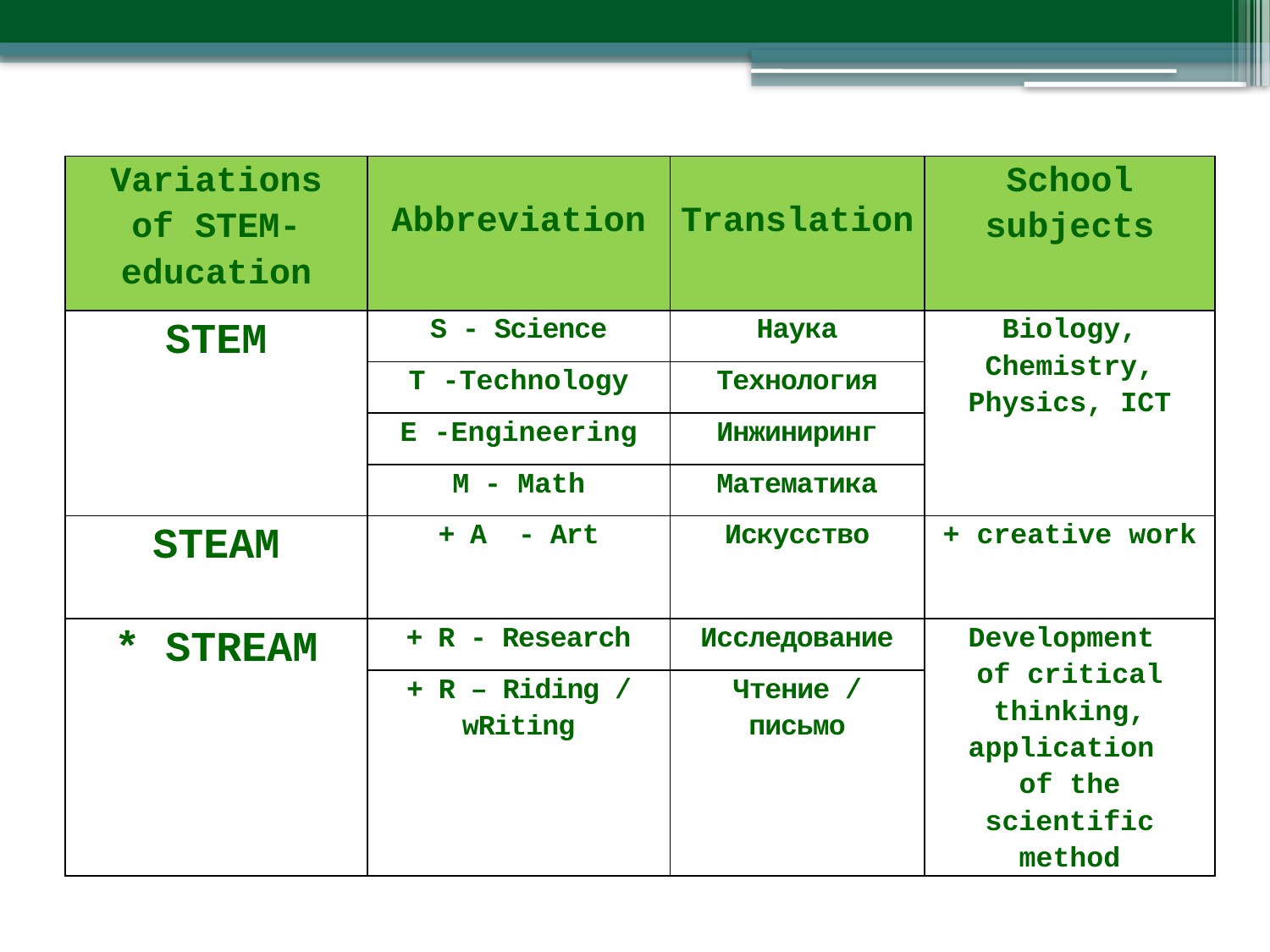

| Variations of STEM-education | Abbreviation | Translation | School subjects |
| --- | --- | --- | --- |
| STEM | S - Science | Наука | Biology, Chemistry, Physics, ICT |
|  | T -Technology | Технология |  |
|  | E -Engineering | Инжиниринг |  |
|  | M - Math | Математика |  |
| STEAM | + A - Art | Искусство | + creative work |
| \* STREAM | + R - Research | Исследование | Development of critical thinking, application of the scientific method |
|  | + R – Riding / wRiting | Чтение / письмо |  |